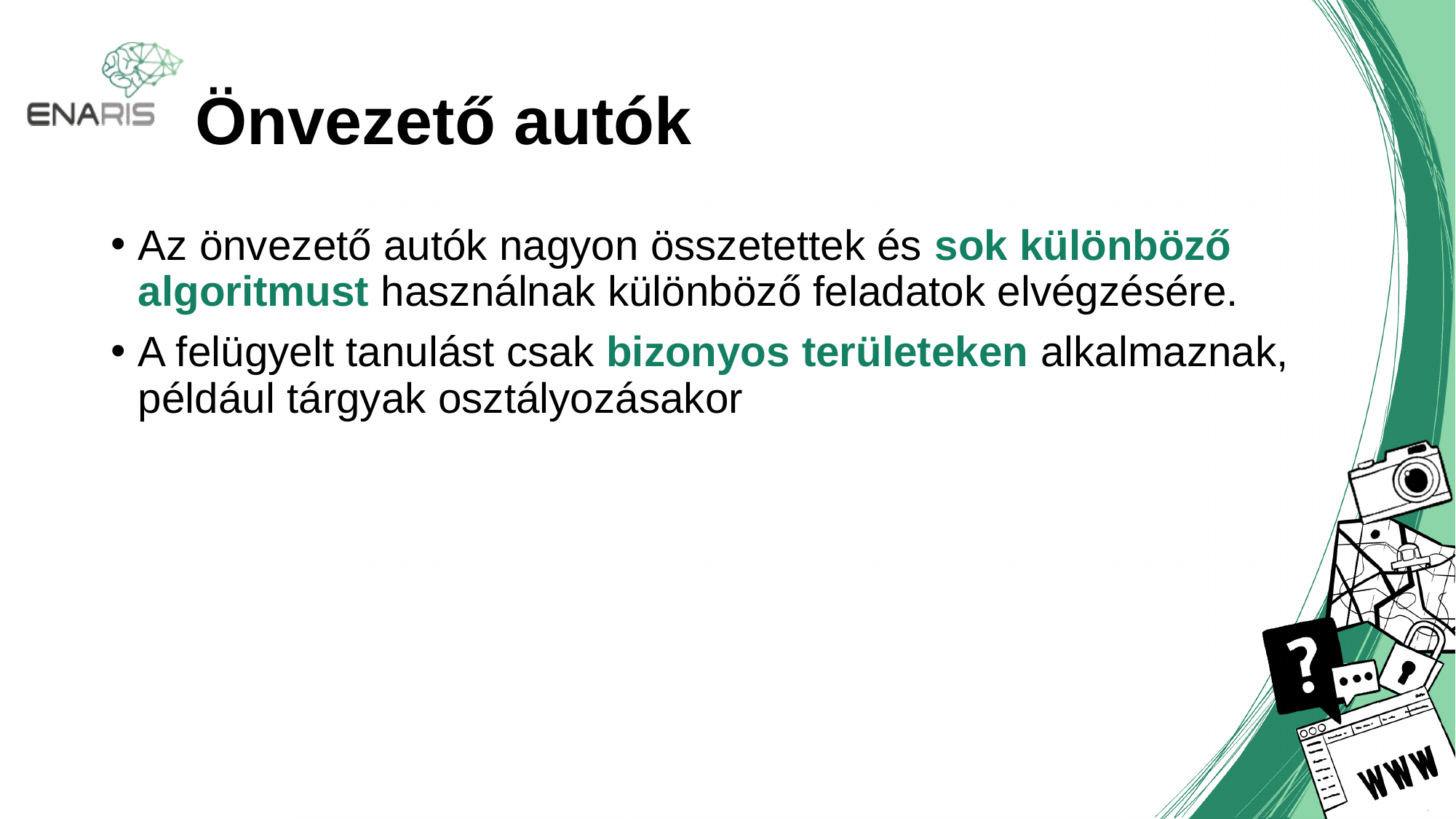

# Önvezető autók
Az önvezető autók nagyon összetettek és sok különböző algoritmust használnak különböző feladatok elvégzésére.
A felügyelt tanulást csak bizonyos területeken alkalmaznak, például tárgyak osztályozásakor